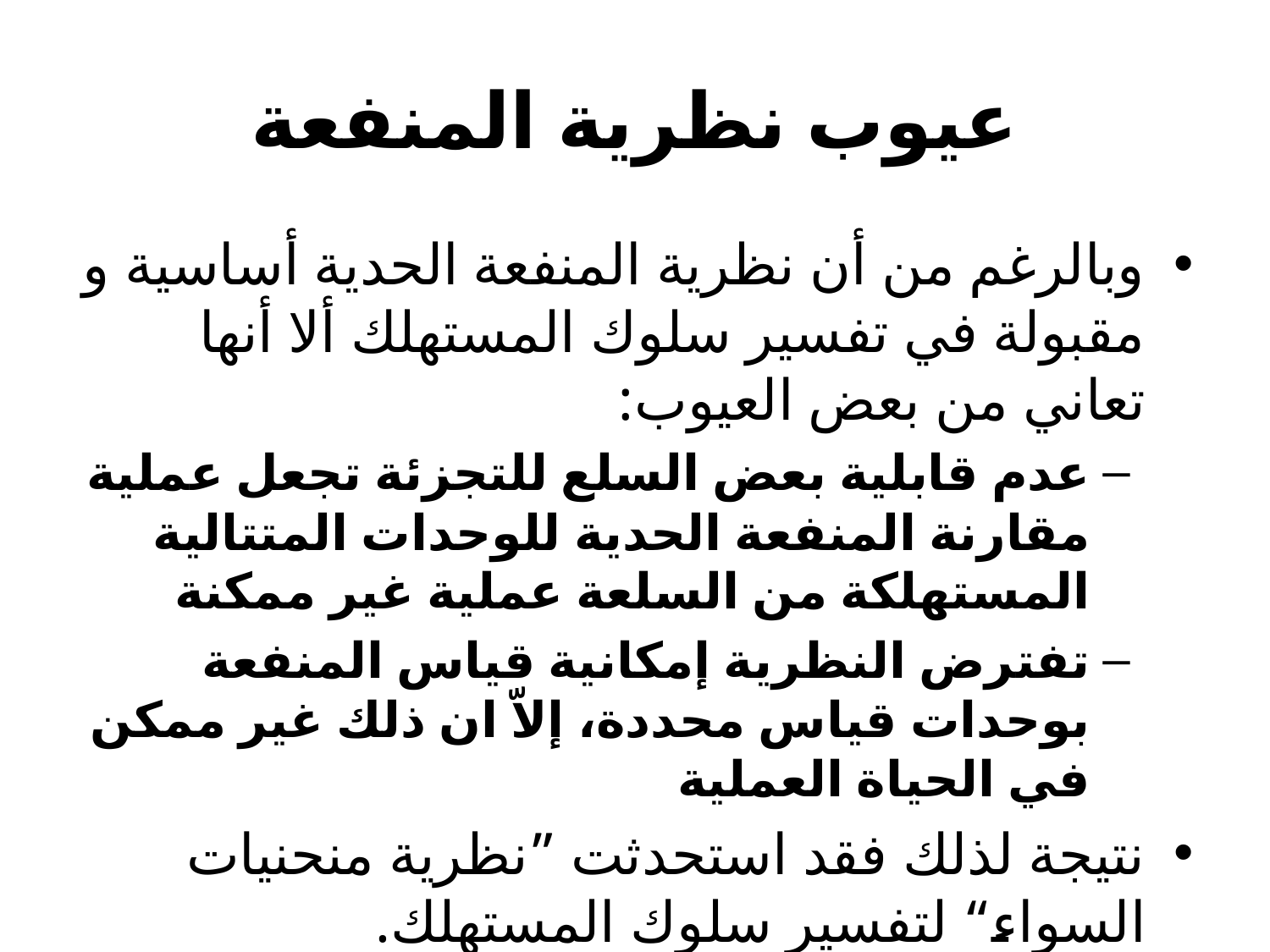

# عيوب نظرية المنفعة
وبالرغم من أن نظرية المنفعة الحدية أساسية و مقبولة في تفسير سلوك المستهلك ألا أنها تعاني من بعض العيوب:
عدم قابلية بعض السلع للتجزئة تجعل عملية مقارنة المنفعة الحدية للوحدات المتتالية المستهلكة من السلعة عملية غير ممكنة
تفترض النظرية إمكانية قياس المنفعة بوحدات قياس محددة، إلاّ ان ذلك غير ممكن في الحياة العملية
نتيجة لذلك فقد استحدثت ”نظرية منحنيات السواء“ لتفسير سلوك المستهلك.